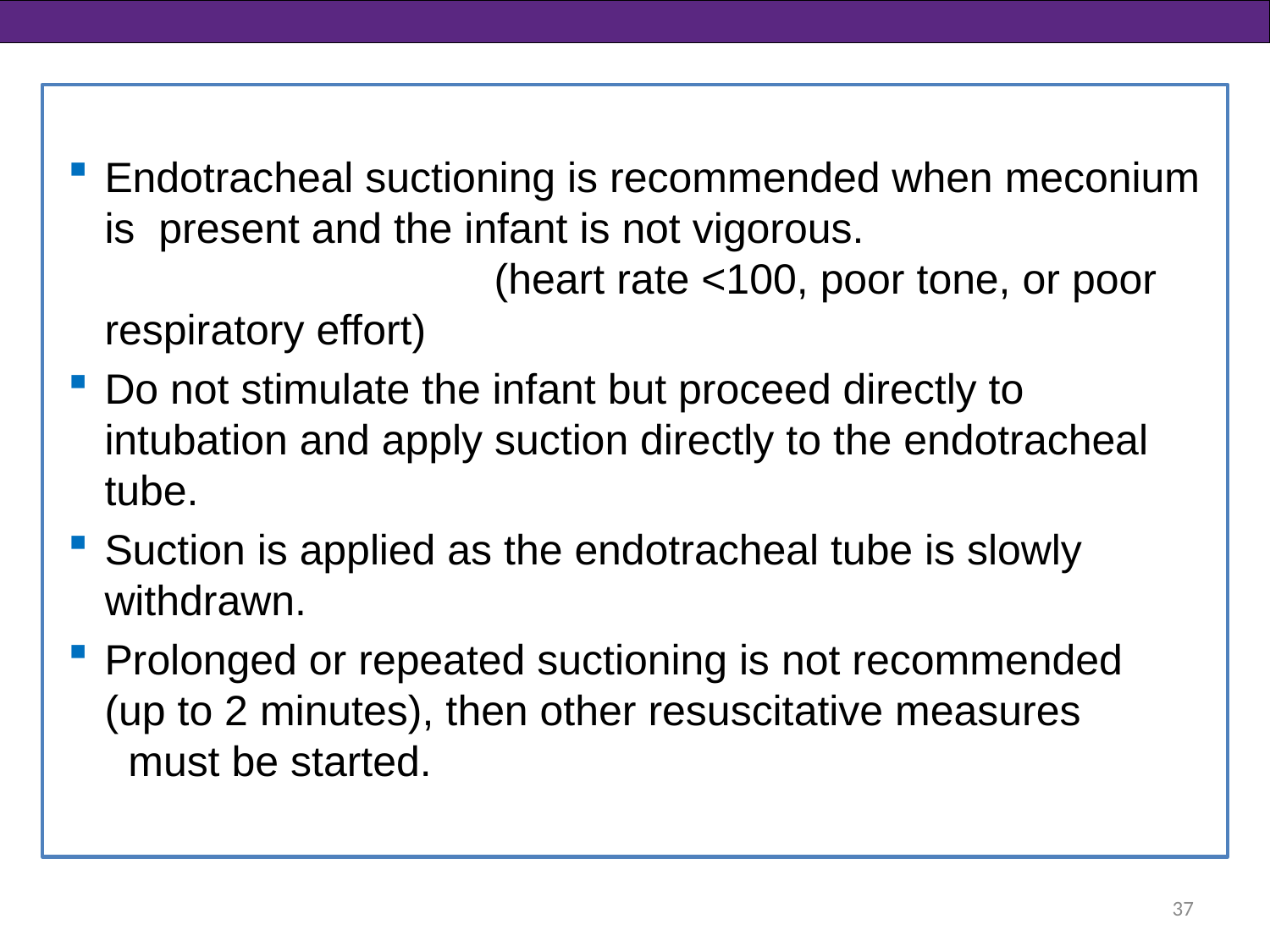

Endotracheal suctioning is recommended when meconium is  present and the infant is not vigorous.                                                               (heart rate <100, poor tone, or poor respiratory effort)
Do not stimulate the infant but proceed directly to intubation and apply suction directly to the endotracheal tube.
Suction is applied as the endotracheal tube is slowly withdrawn.
Prolonged or repeated suctioning is not recommended   (up to 2 minutes), then other resuscitative measures              must be started.
37